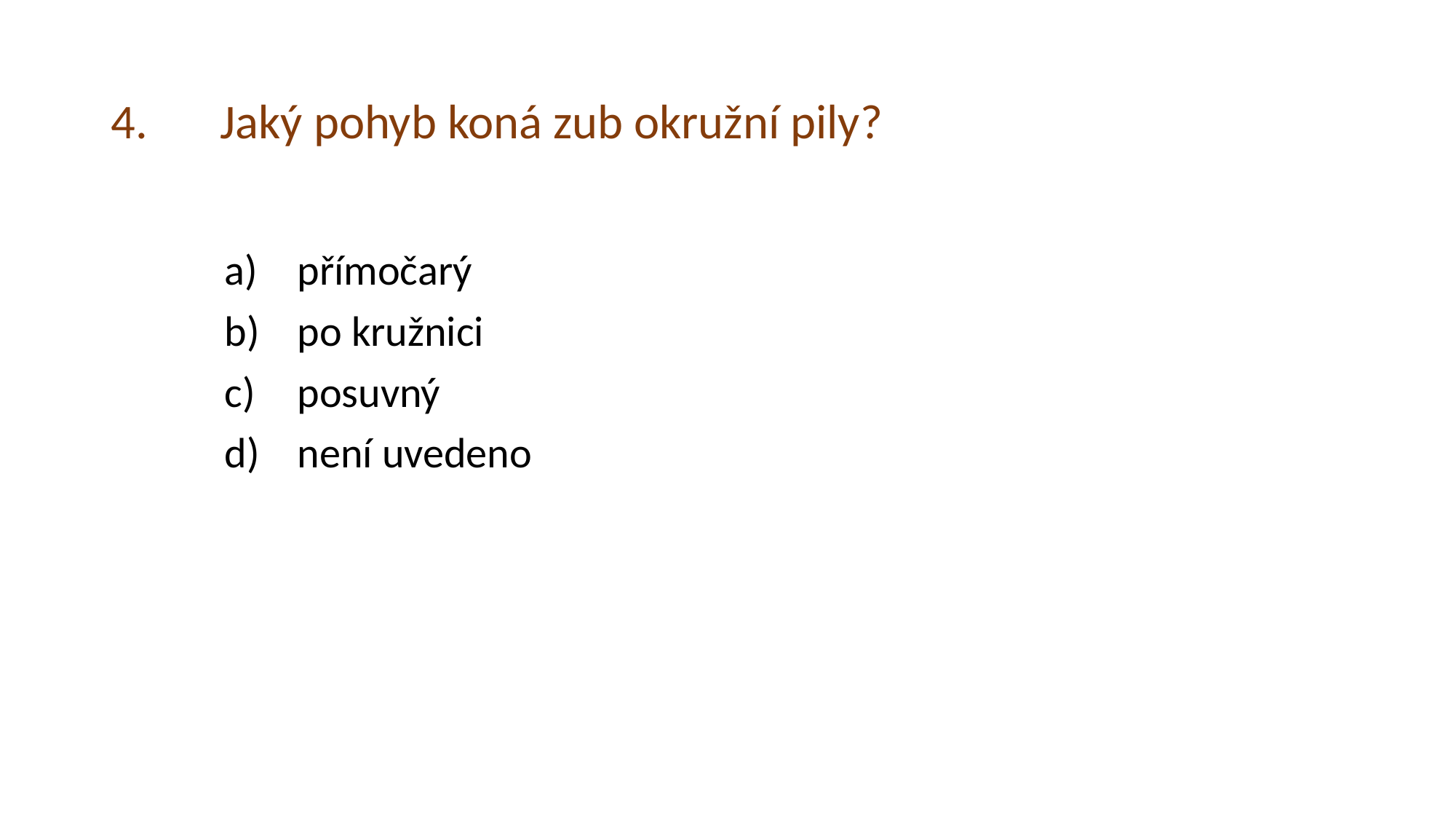

# 4. 	Jaký pohyb koná zub okružní pily?
přímočarý
po kružnici
posuvný
není uvedeno